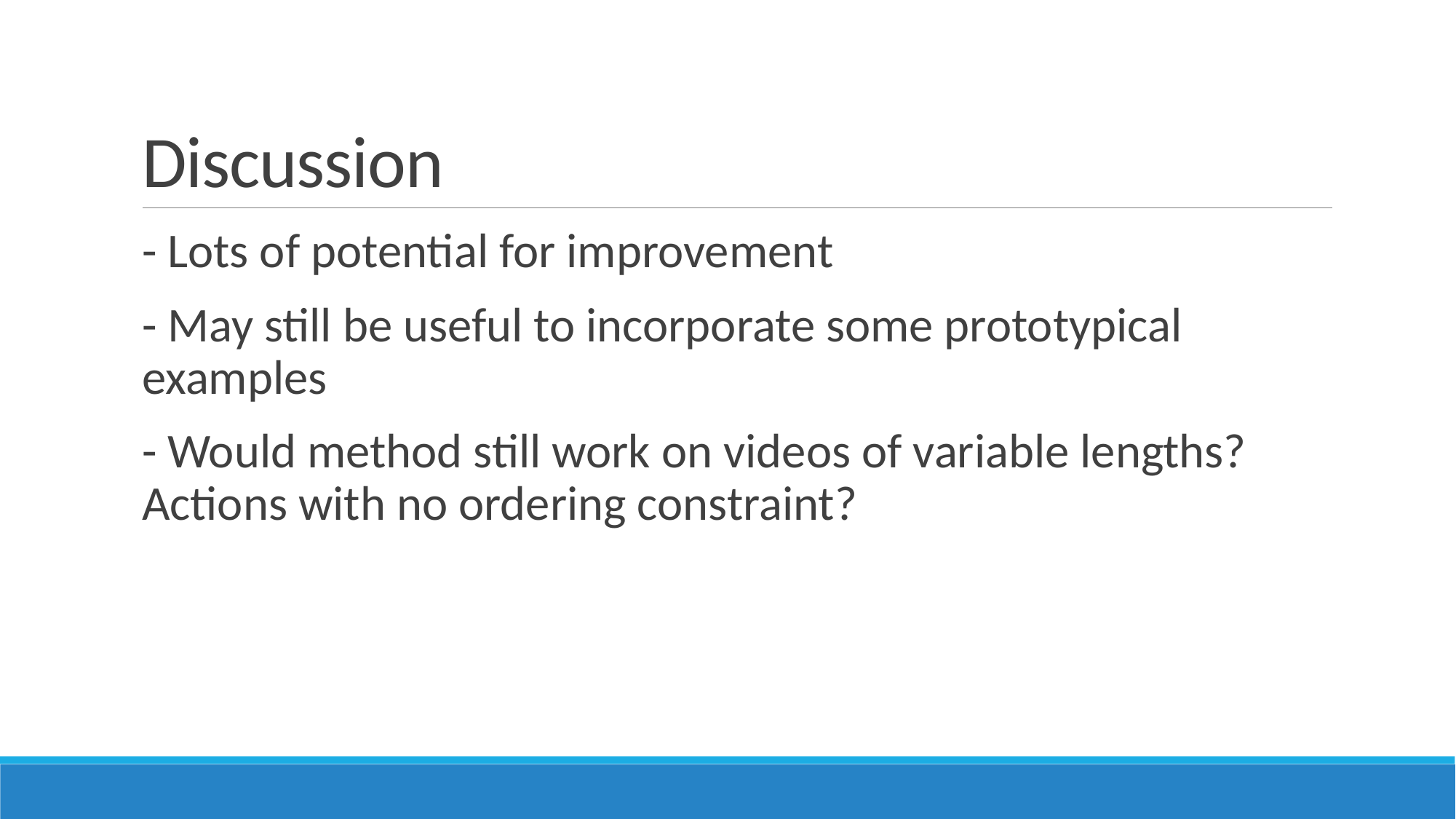

# Discussion
- Lots of potential for improvement
- May still be useful to incorporate some prototypical examples
- Would method still work on videos of variable lengths? Actions with no ordering constraint?